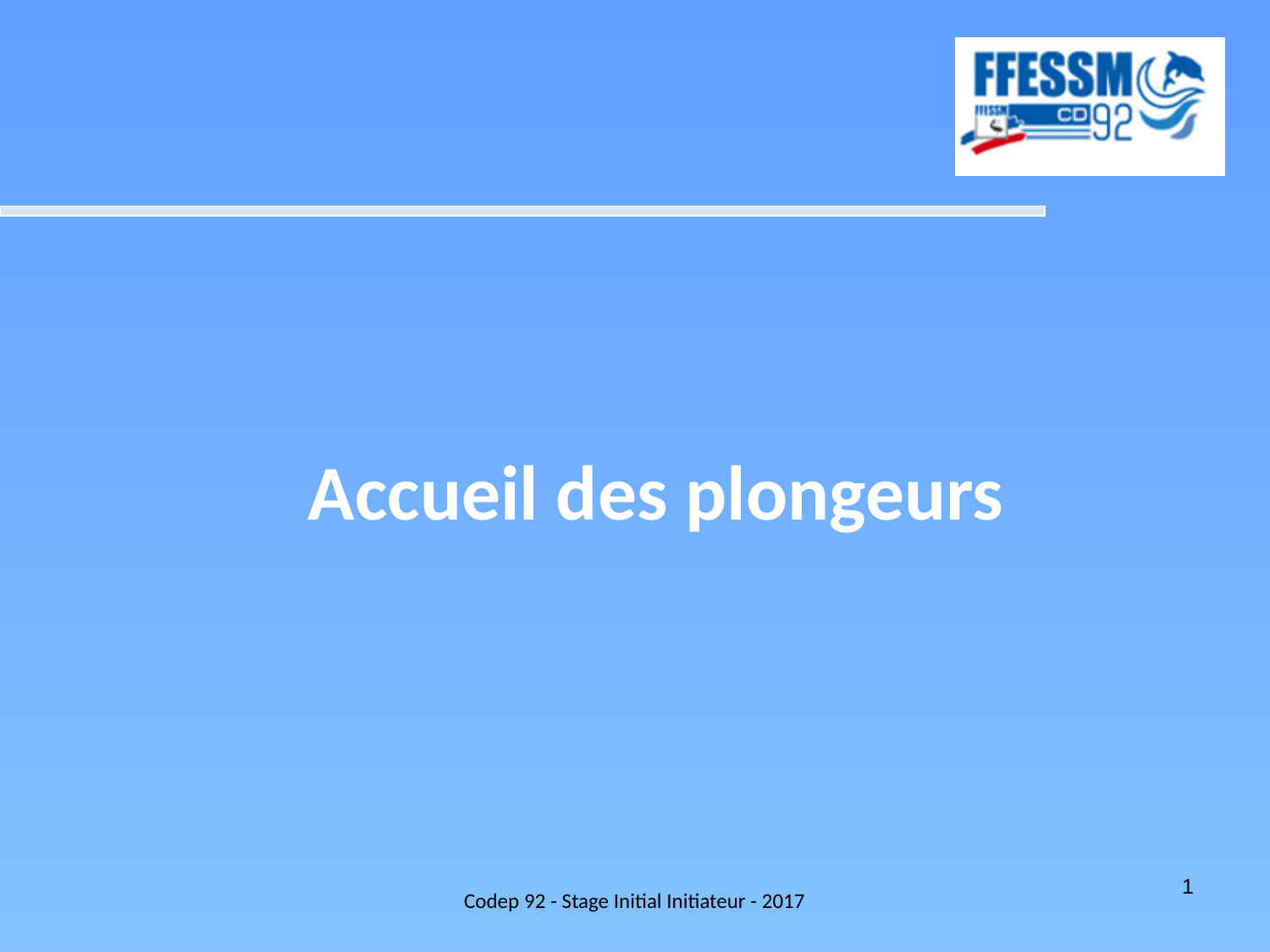

Accueil des plongeurs
Codep 92 - Stage Initial Initiateur - 2017
1